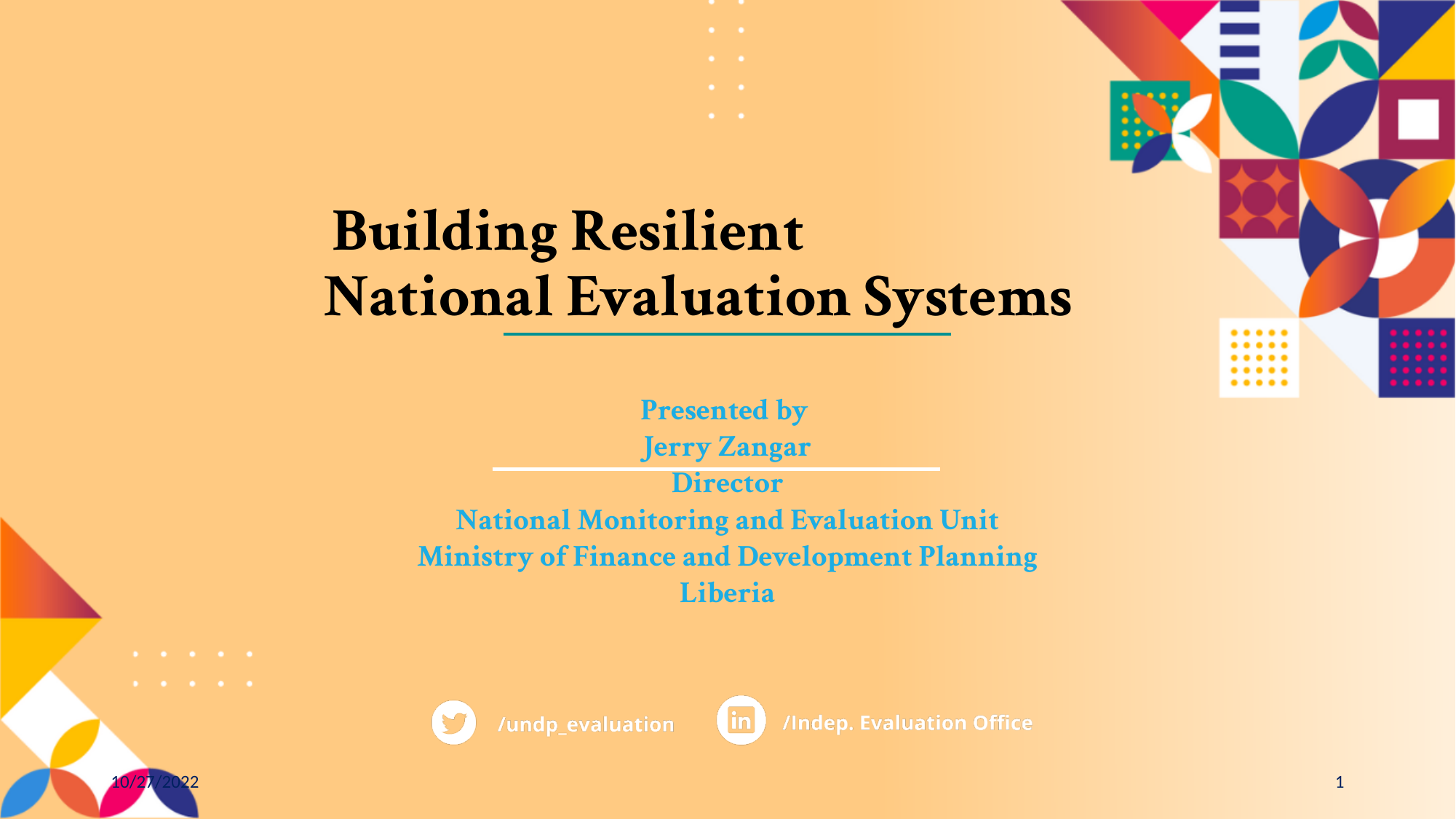

Building Resilient                      National Evaluation Systems
Presented by
Jerry Zangar
Director
National Monitoring and Evaluation Unit
Ministry of Finance and Development Planning
Liberia

10/27/2022

1